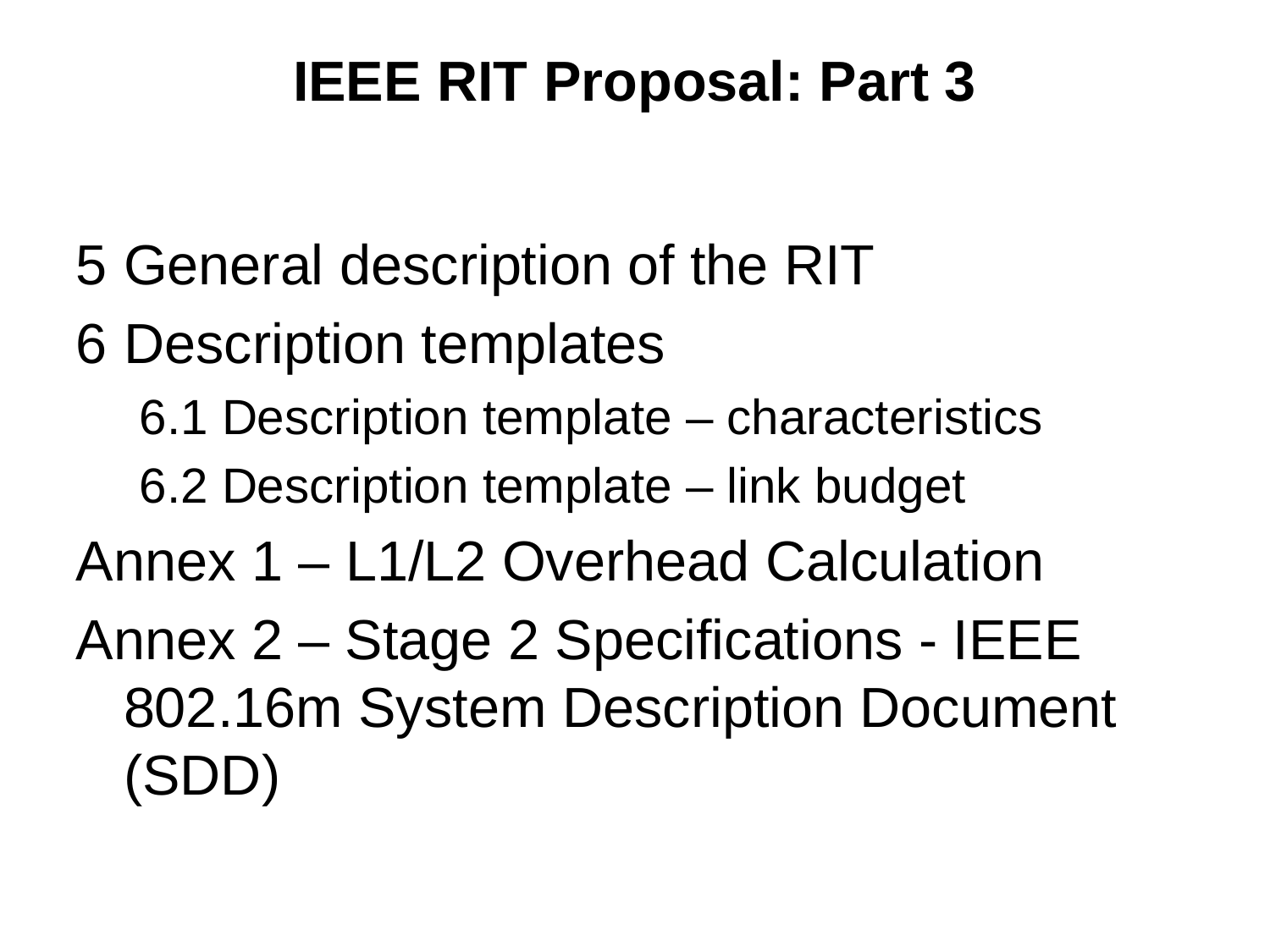

# IEEE RIT Proposal: Part 3
5	General description of the RIT
6	Description templates
6.1 Description template – characteristics
6.2 Description template – link budget
Annex 1 – L1/L2 Overhead Calculation
Annex 2 – Stage 2 Specifications - IEEE 802.16m System Description Document (SDD)